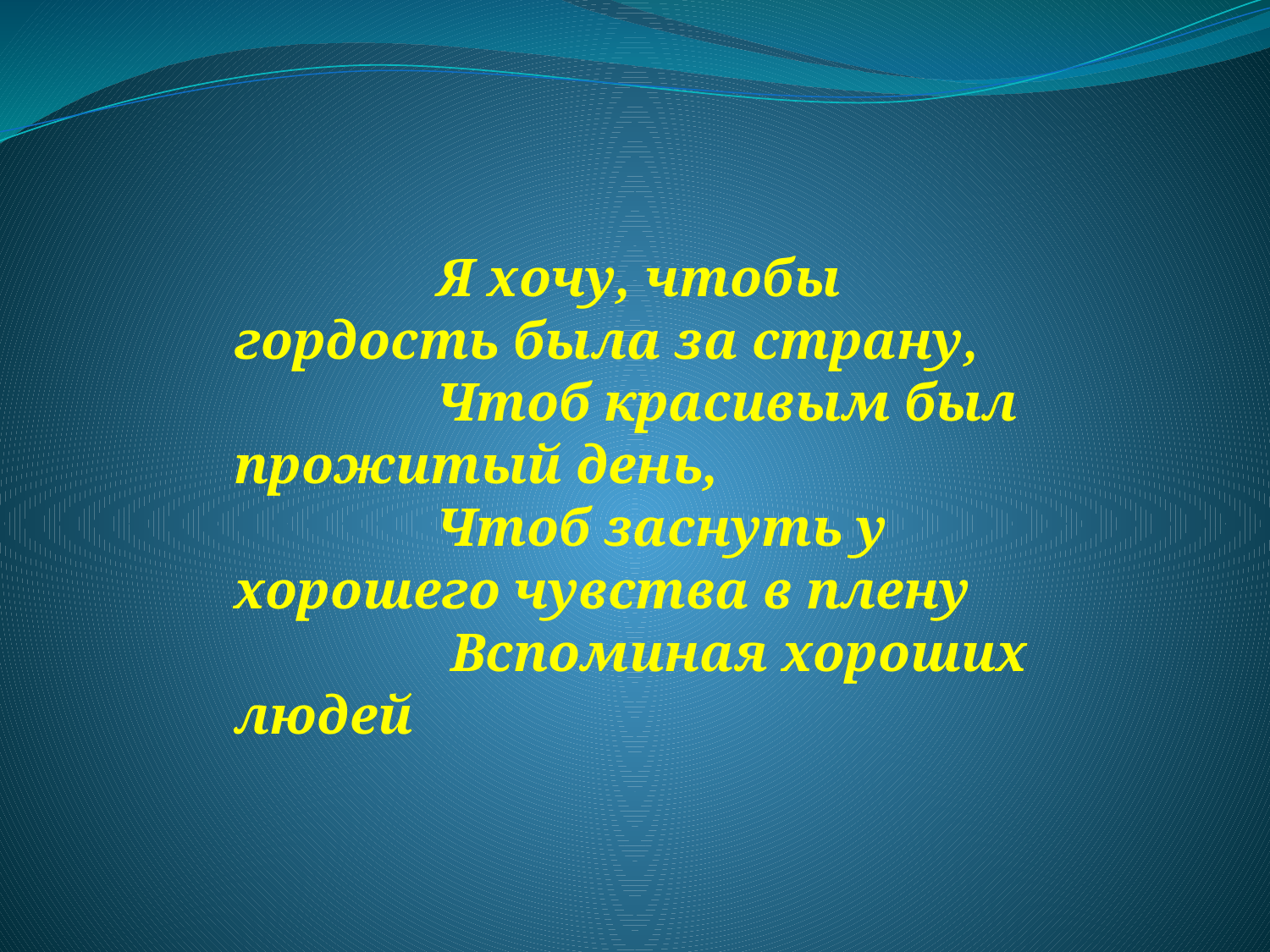

Я хочу, чтобы гордость была за страну,
               Чтоб красивым был прожитый день,
               Чтоб заснуть у хорошего чувства в плену
                Вспоминая хороших людей